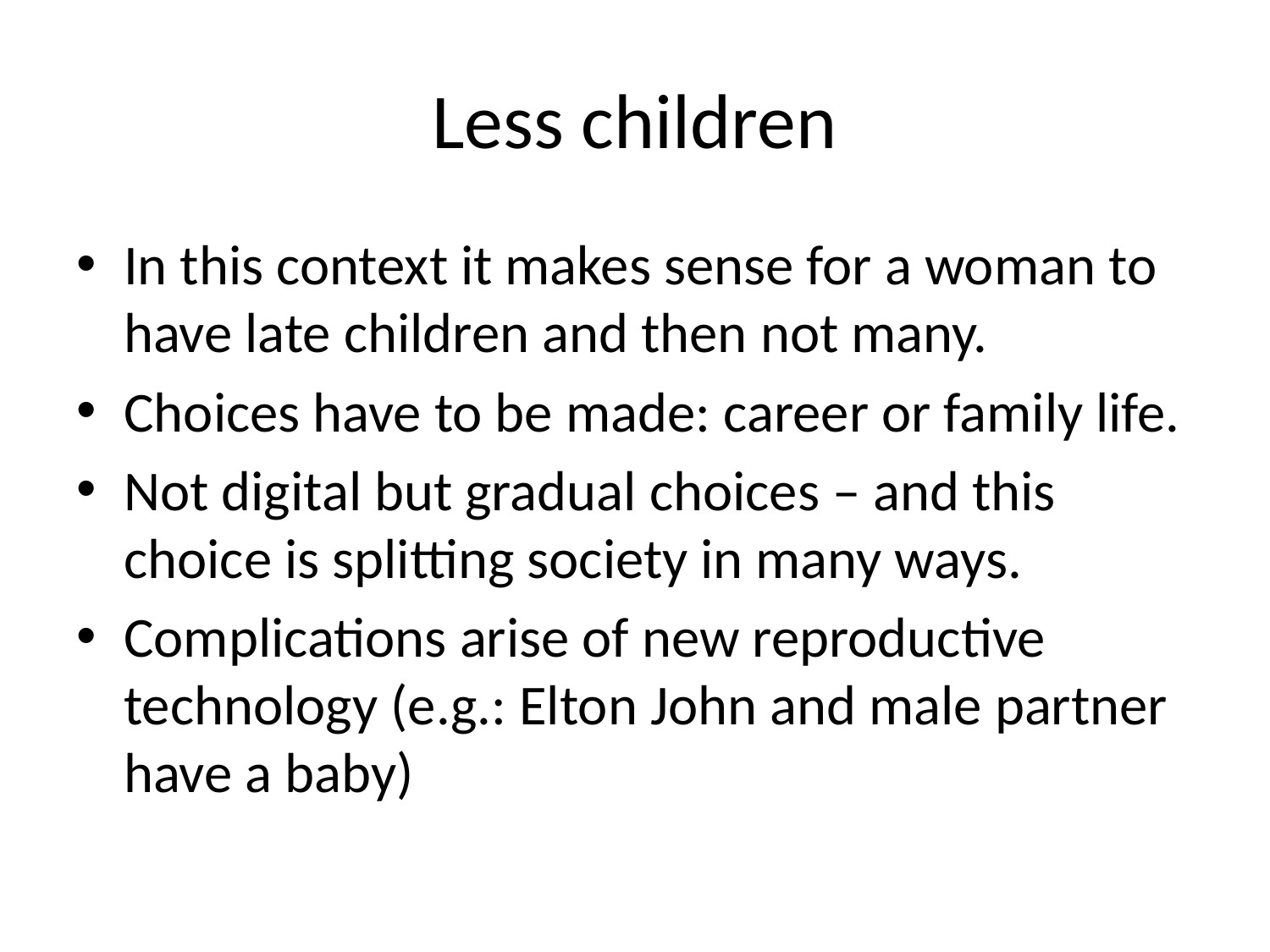

# Less children
In this context it makes sense for a woman to have late children and then not many.
Choices have to be made: career or family life.
Not digital but gradual choices – and this choice is splitting society in many ways.
Complications arise of new reproductive technology (e.g.: Elton John and male partner have a baby)